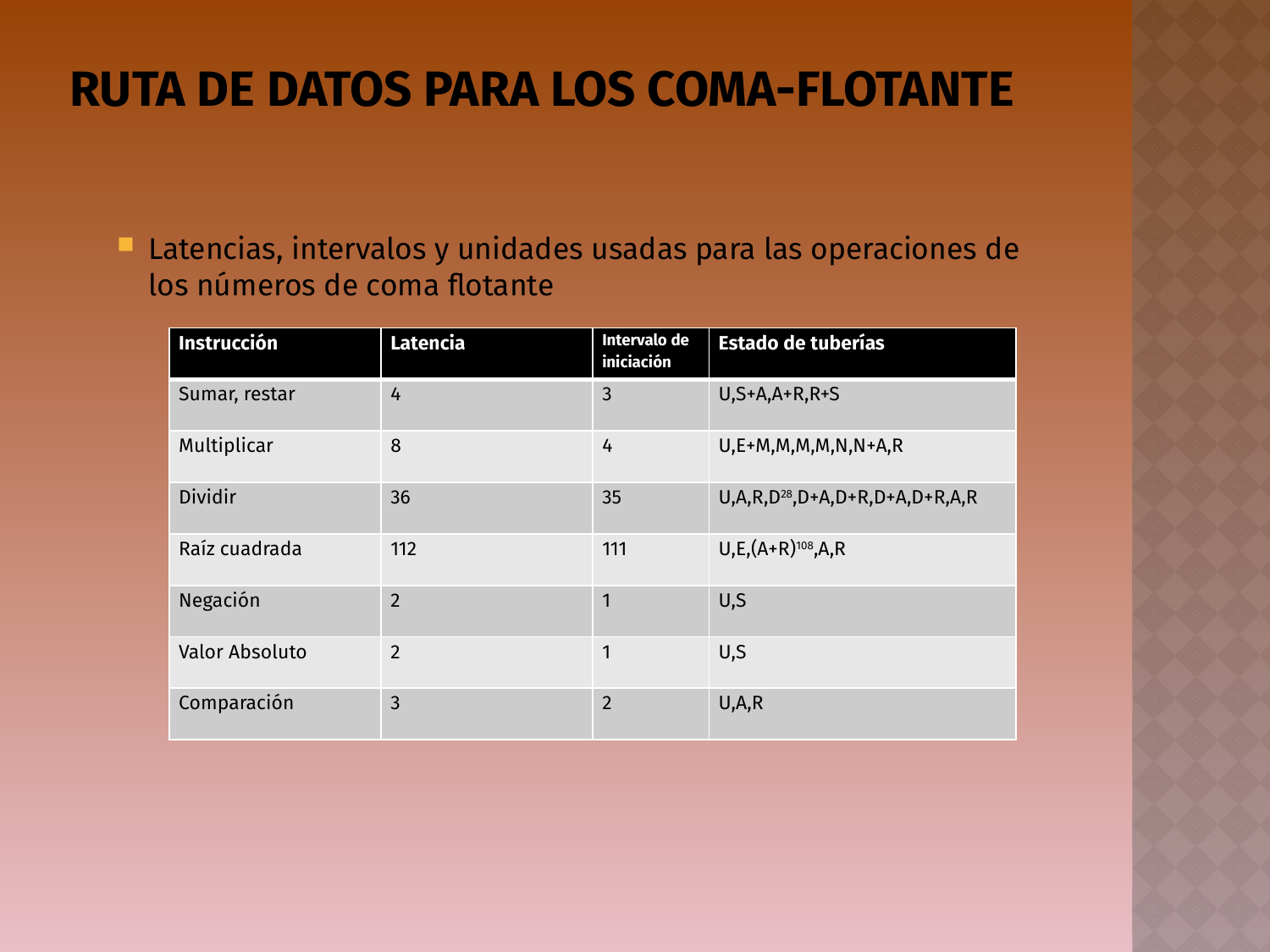

# Ruta de datos para los coma-flotante
Latencias, intervalos y unidades usadas para las operaciones de los números de coma flotante
| Instrucción | Latencia | Intervalo de iniciación | Estado de tuberías |
| --- | --- | --- | --- |
| Sumar, restar | 4 | 3 | U,S+A,A+R,R+S |
| Multiplicar | 8 | 4 | U,E+M,M,M,M,N,N+A,R |
| Dividir | 36 | 35 | U,A,R,D28,D+A,D+R,D+A,D+R,A,R |
| Raíz cuadrada | 112 | 111 | U,E,(A+R)108,A,R |
| Negación | 2 | 1 | U,S |
| Valor Absoluto | 2 | 1 | U,S |
| Comparación | 3 | 2 | U,A,R |